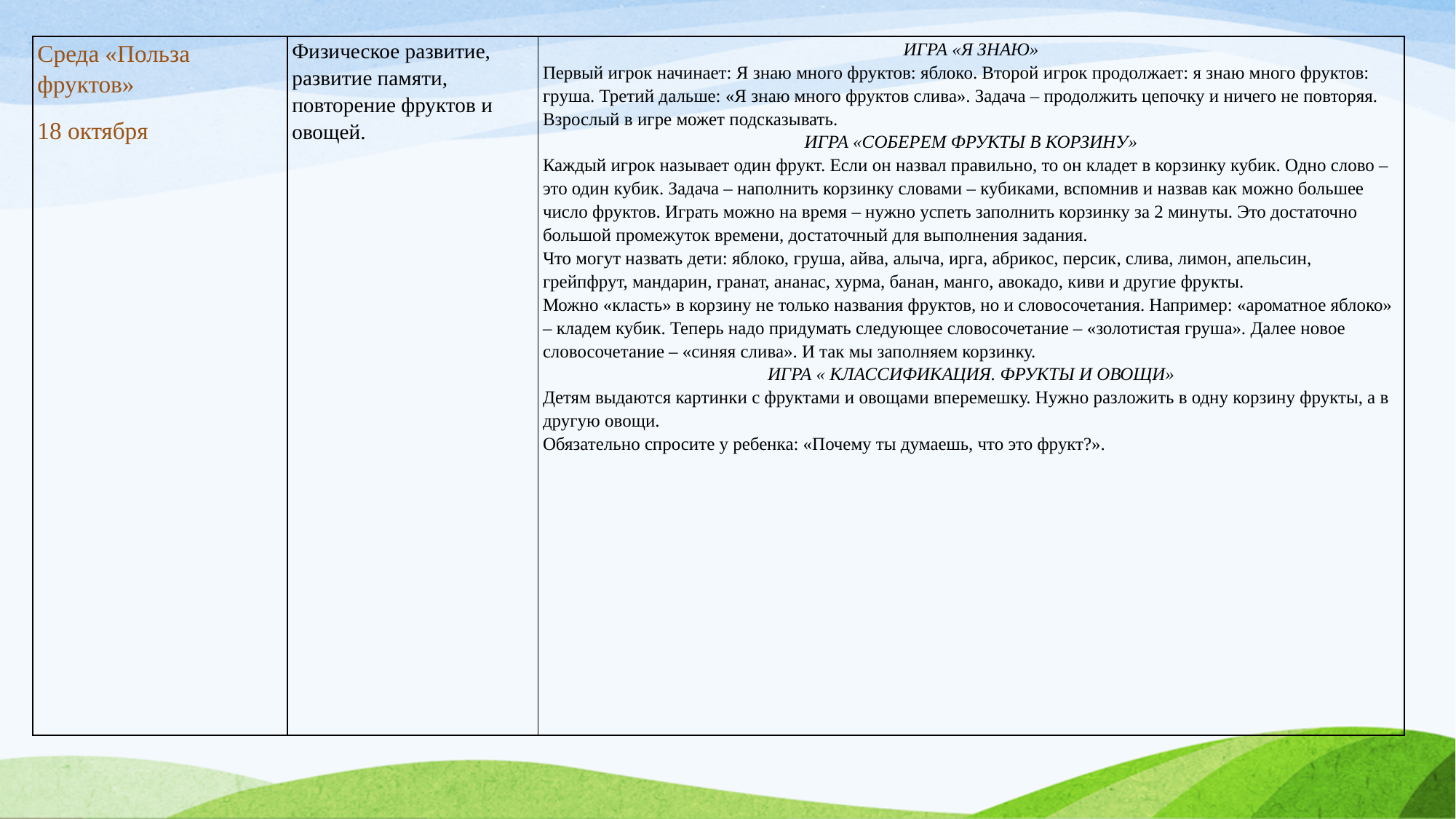

| Среда «Польза фруктов» 18 октября | Физическое развитие, развитие памяти, повторение фруктов и овощей. | ИГРА «Я ЗНАЮ» Первый игрок начинает: Я знаю много фруктов: яблоко. Второй игрок продолжает: я знаю много фруктов: груша. Третий дальше: «Я знаю много фруктов слива». Задача – продолжить цепочку и ничего не повторяя. Взрослый в игре может подсказывать. ИГРА «СОБЕРЕМ ФРУКТЫ В КОРЗИНУ» Каждый игрок называет один фрукт. Если он назвал правильно, то он кладет в корзинку кубик. Одно слово – это один кубик. Задача – наполнить корзинку словами – кубиками, вспомнив и назвав как можно большее число фруктов. Играть можно на время – нужно успеть заполнить корзинку за 2 минуты. Это достаточно большой промежуток времени, достаточный для выполнения задания. Что могут назвать дети: яблоко, груша, айва, алыча, ирга, абрикос, персик, слива, лимон, апельсин, грейпфрут, мандарин, гранат, ананас, хурма, банан, манго, авокадо, киви и другие фрукты. Можно «класть» в корзину не только названия фруктов, но и словосочетания. Например: «ароматное яблоко» – кладем кубик. Теперь надо придумать следующее словосочетание – «золотистая груша». Далее новое словосочетание – «синяя слива». И так мы заполняем корзинку. ИГРА « КЛАССИФИКАЦИЯ. ФРУКТЫ И ОВОЩИ» Детям выдаются картинки с фруктами и овощами вперемешку. Нужно разложить в одну корзину фрукты, а в другую овощи. Обязательно спросите у ребенка: «Почему ты думаешь, что это фрукт?». |
| --- | --- | --- |